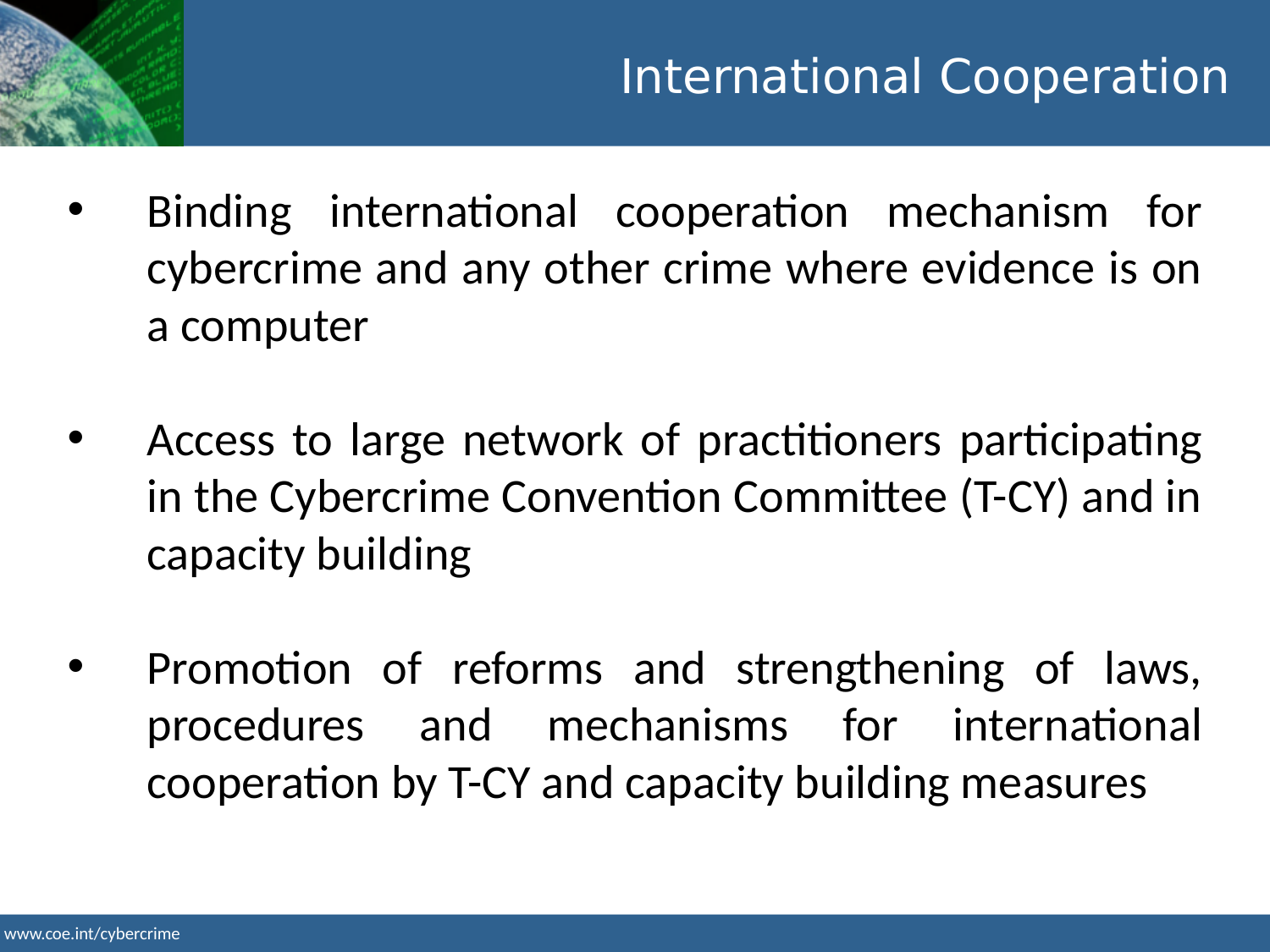

International Cooperation
Binding international cooperation mechanism for cybercrime and any other crime where evidence is on a computer

Access to large network of practitioners participating in the Cybercrime Convention Committee (T-CY) and in capacity building

Promotion of reforms and strengthening of laws, procedures and mechanisms for international cooperation by T-CY and capacity building measures